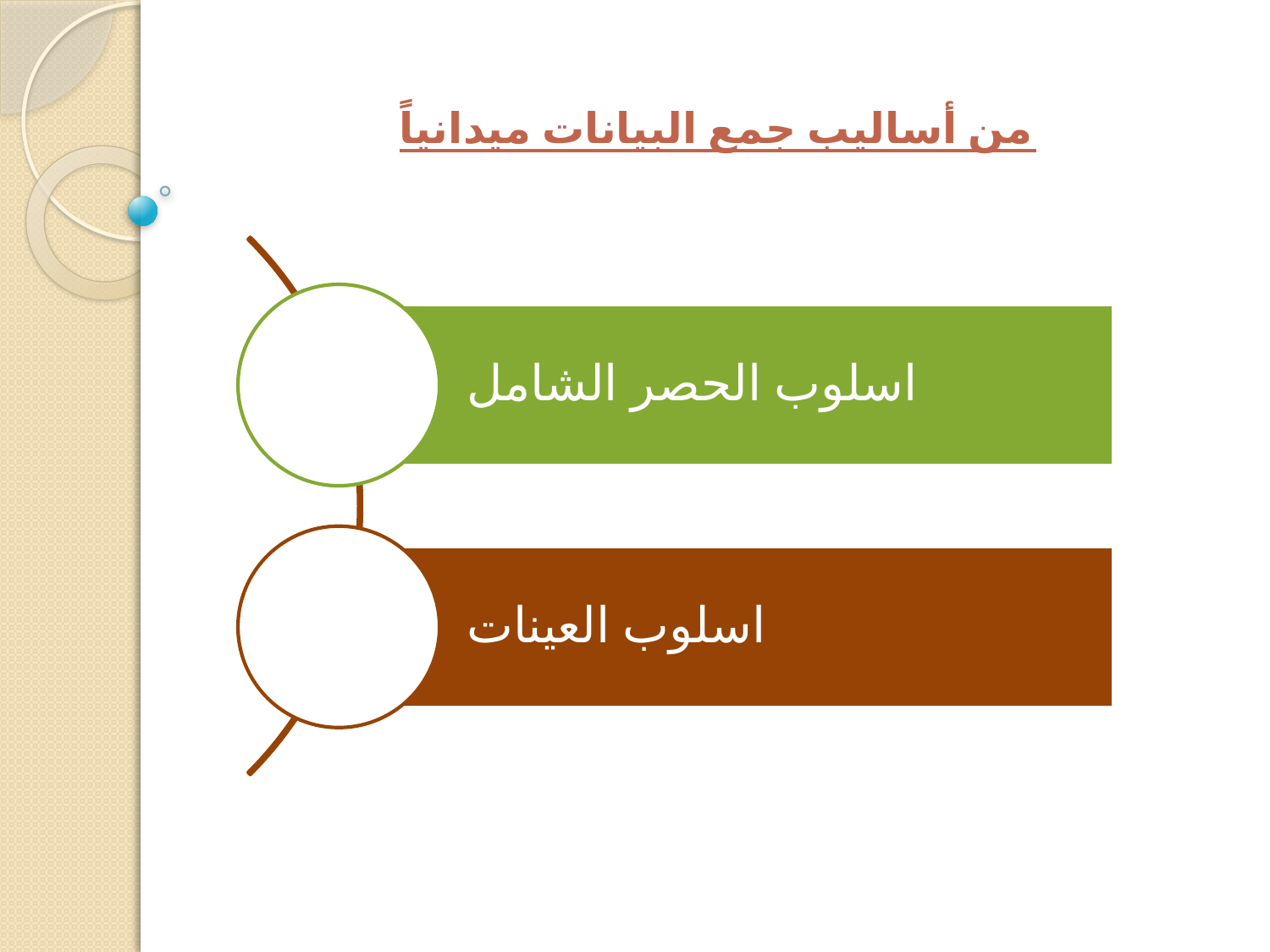

من أساليب جمع البيانات ميدانياً
اسلوب الحصر الشامل
اسلوب العينات